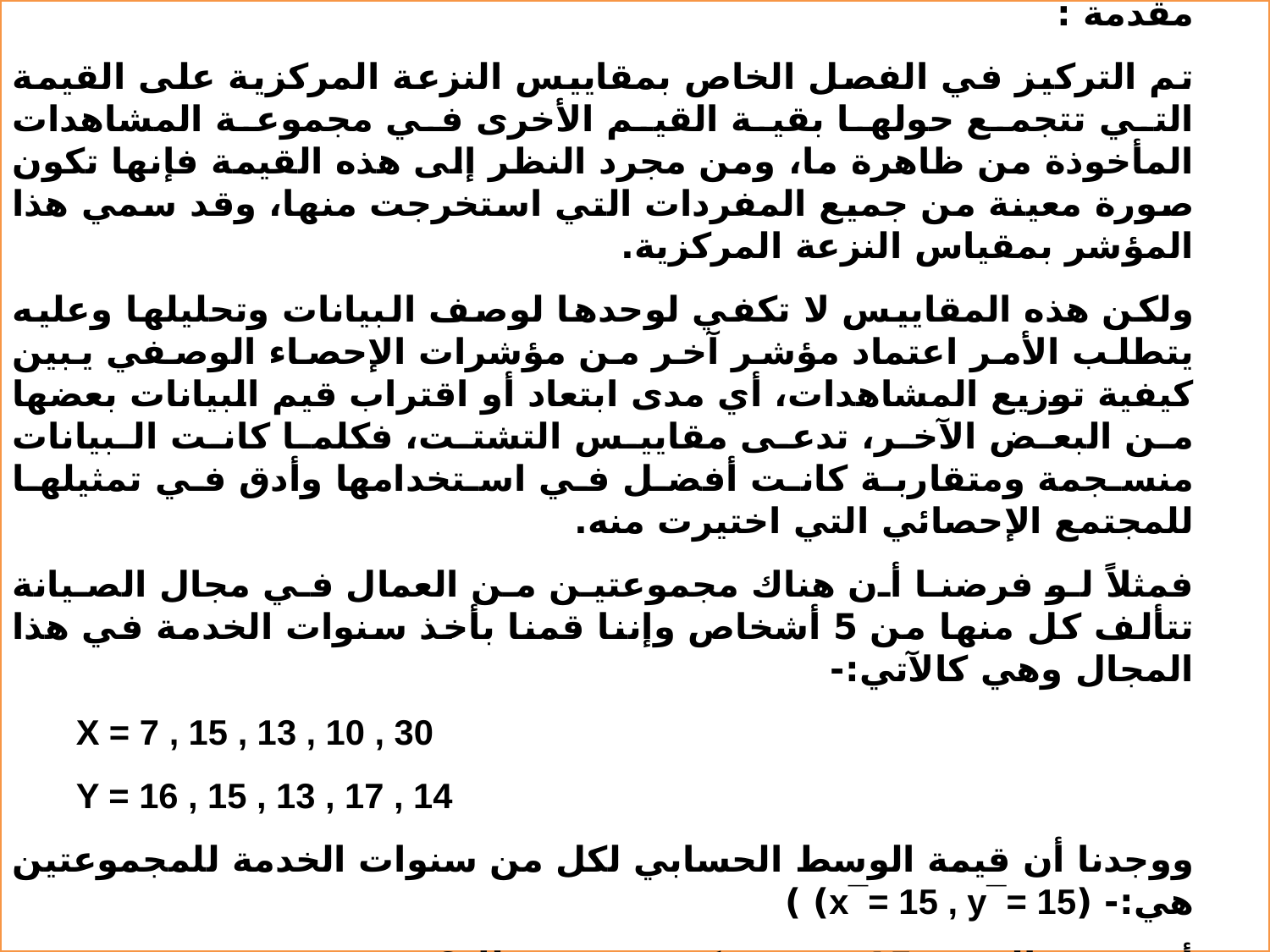

« المحاضرة الأولى »
مقاييس التشتت  Measures of Dispersion
مقدمة :
تم التركيز في الفصل الخاص بمقاييس النزعة المركزية على القيمة التي تتجمع حولها بقية القيم الأخرى في مجموعة المشاهدات المأخوذة من ظاهرة ما، ومن مجرد النظر إلى هذه القيمة فإنها تكون صورة معينة من جميع المفردات التي استخرجت منها، وقد سمي هذا المؤشر بمقياس النزعة المركزية.
ولكن هذه المقاييس لا تكفي لوحدها لوصف البيانات وتحليلها وعليه يتطلب الأمر اعتماد مؤشر آخر من مؤشرات الإحصاء الوصفي يبين كيفية توزيع المشاهدات، أي مدى ابتعاد أو اقتراب قيم البيانات بعضها من البعض الآخر، تدعى مقاييس التشتت، فكلما كانت البيانات منسجمة ومتقاربة كانت أفضل في استخدامها وأدق في تمثيلها للمجتمع الإحصائي التي اختيرت منه.
فمثلاً لو فرضنا أن هناك مجموعتين من العمال في مجال الصيانة تتألف كل منها من 5 أشخاص وإننا قمنا بأخذ سنوات الخدمة في هذا المجال وهي كالآتي:-
X = 7 , 15 , 13 , 10 , 30
Y = 16 , 15 , 13 , 17 , 14
ووجدنا أن قيمة الوسط الحسابي لكل من سنوات الخدمة للمجموعتين هي:- (x ̅ = 15 , y ̅ = 15) )
أي نفس القيمة 15  سنة، فكيف تفسر ذلك؟
هل نأخذ هذا دليل على تكافؤ المجموعتين من ناحية الخيرة في مجال الصيانة؟